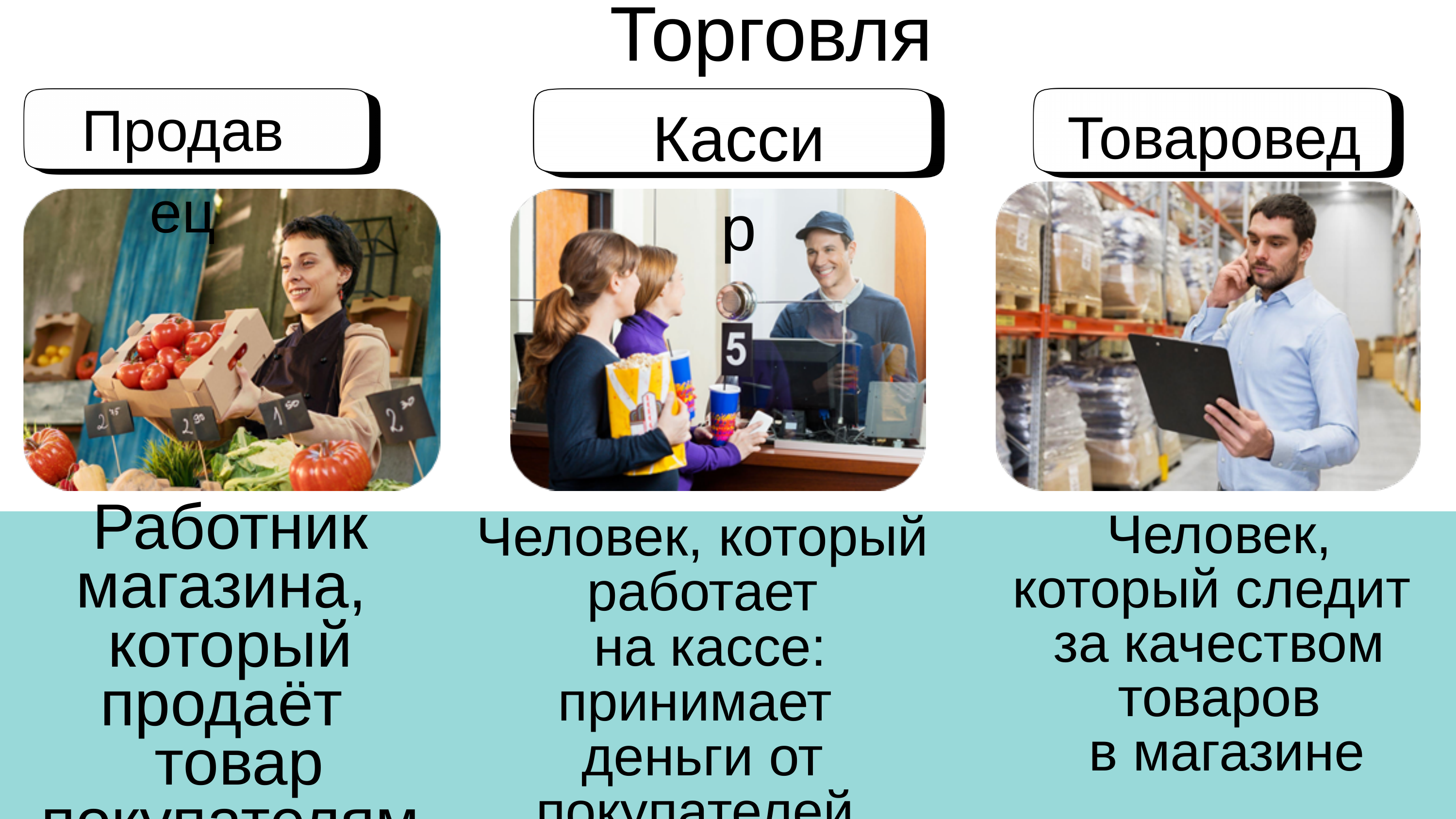

Торговля

Товаровед

Продавец

Кассир

Работник магазина,
который продаёт
 товар покупателям
Человек, который следит
за качеством товаров
 в магазине

Человек, который работает
 на кассе: принимает
деньги от покупателей,
 выдаёт сдачу